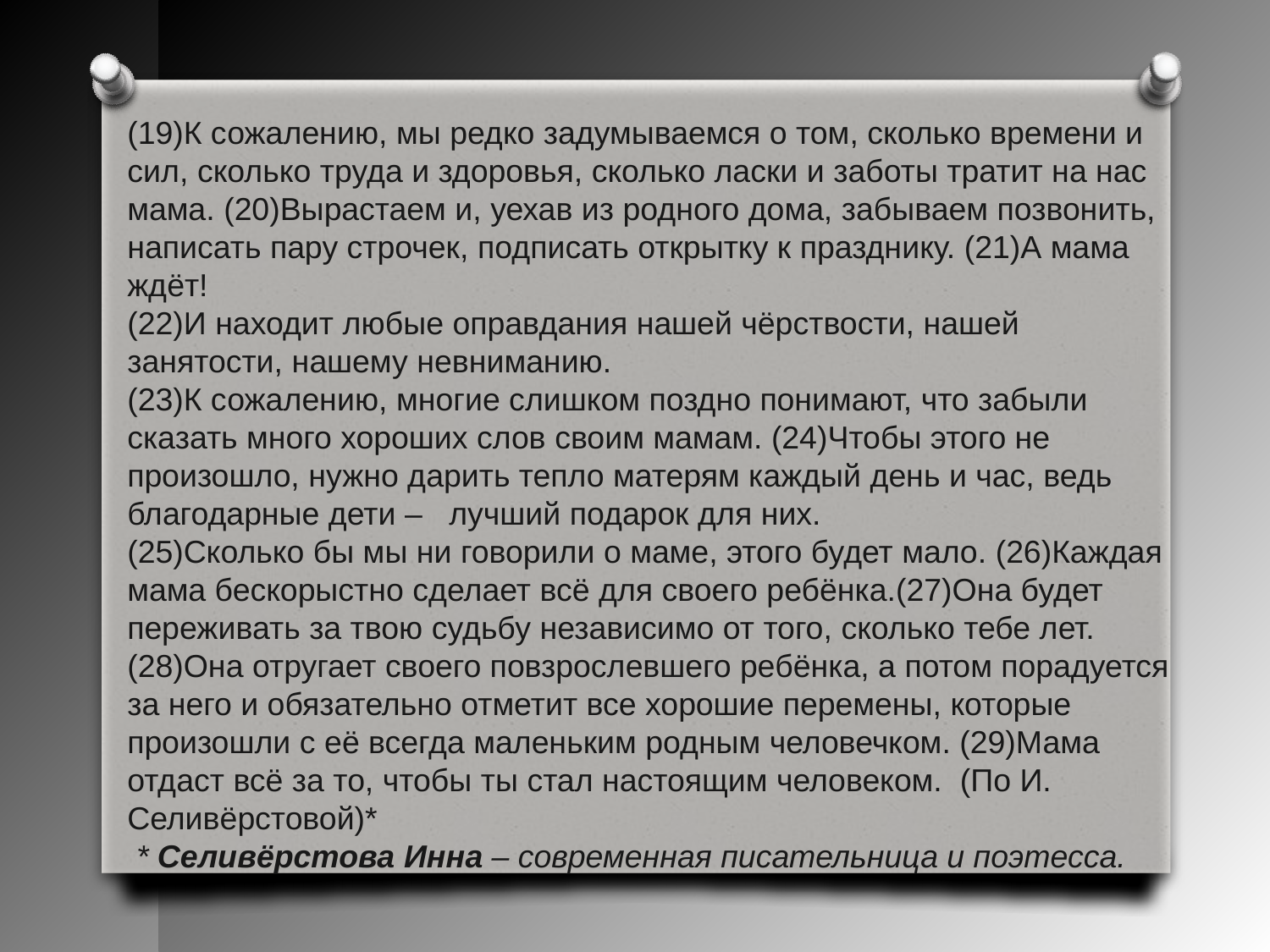

(19)К сожалению, мы редко задумываемся о том, сколько времени и сил, сколько труда и здоровья, сколько ласки и заботы тратит на нас мама. (20)Вырастаем и, уехав из родного дома, забываем позвонить, написать пару строчек, подписать открытку к празднику. (21)А мама ждёт!
(22)И находит любые оправдания нашей чёрствости, нашей занятости, нашему невниманию.
(23)К сожалению, многие слишком поздно понимают, что забыли сказать много хороших слов своим мамам. (24)Чтобы этого не произошло, нужно дарить тепло матерям каждый день и час, ведь благодарные дети –   лучший подарок для них.
(25)Сколько бы мы ни говорили о маме, этого будет мало. (26)Каждая мама бескорыстно сделает всё для своего ребёнка.(27)Она будет переживать за твою судьбу независимо от того, сколько тебе лет.(28)Она отругает своего повзрослевшего ребёнка, а потом порадуется за него и обязательно отметит все хорошие перемены, которые произошли с её всегда маленьким родным человечком. (29)Мама отдаст всё за то, чтобы ты стал настоящим человеком.  (По И. Селивёрстовой)*
 * Селивёрстова Инна – современная писательница и поэтесса.